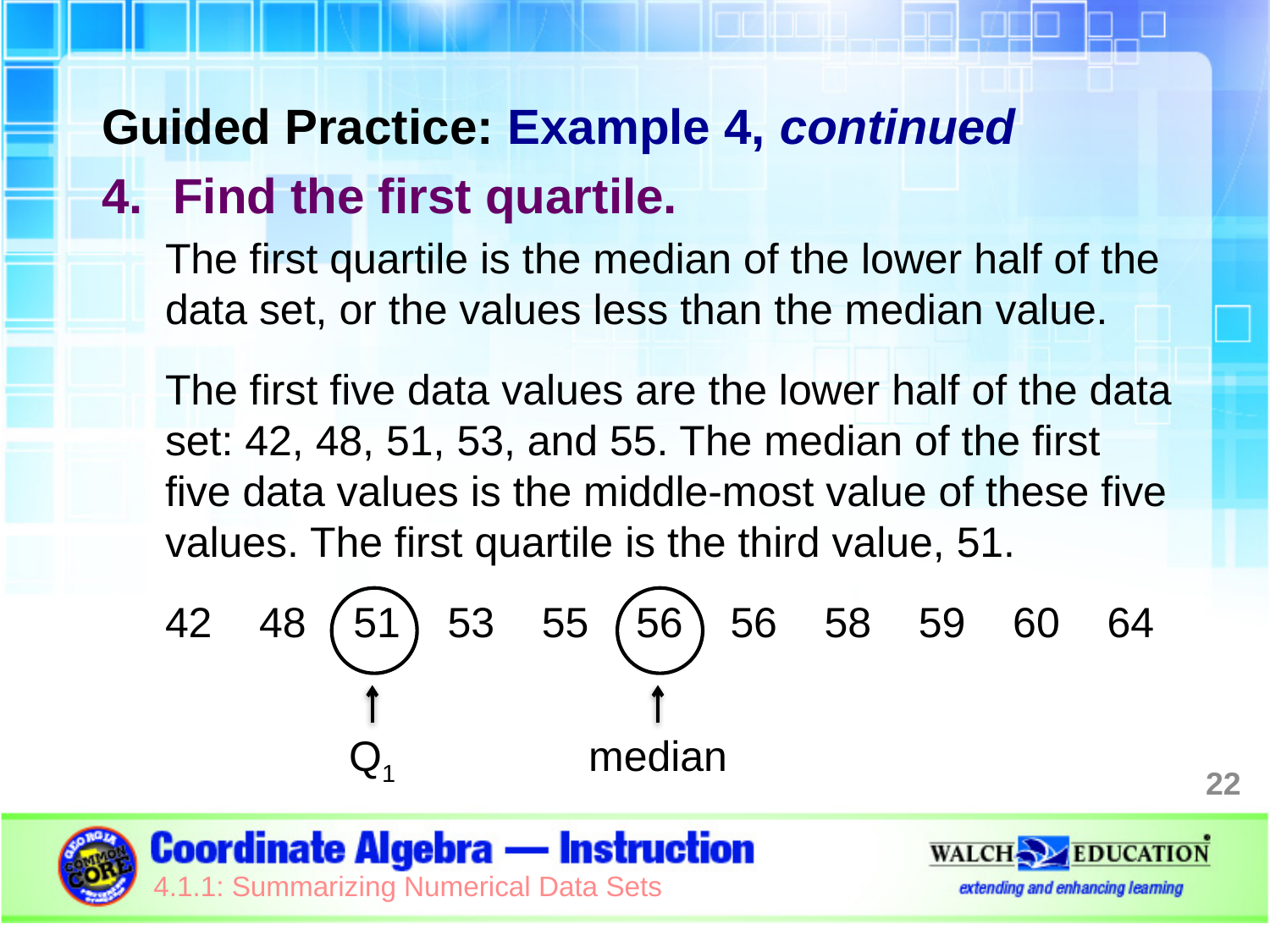

Guided Practice: Example 4, continued
Find the first quartile.
The first quartile is the median of the lower half of the data set, or the values less than the median value.
The first five data values are the lower half of the data set: 42, 48, 51, 53, and 55. The median of the first five data values is the middle-most value of these five values. The first quartile is the third value, 51.
42    48    51    53    55    56    56    58    59    60    64

Q1
median
22
4.1.1: Summarizing Numerical Data Sets